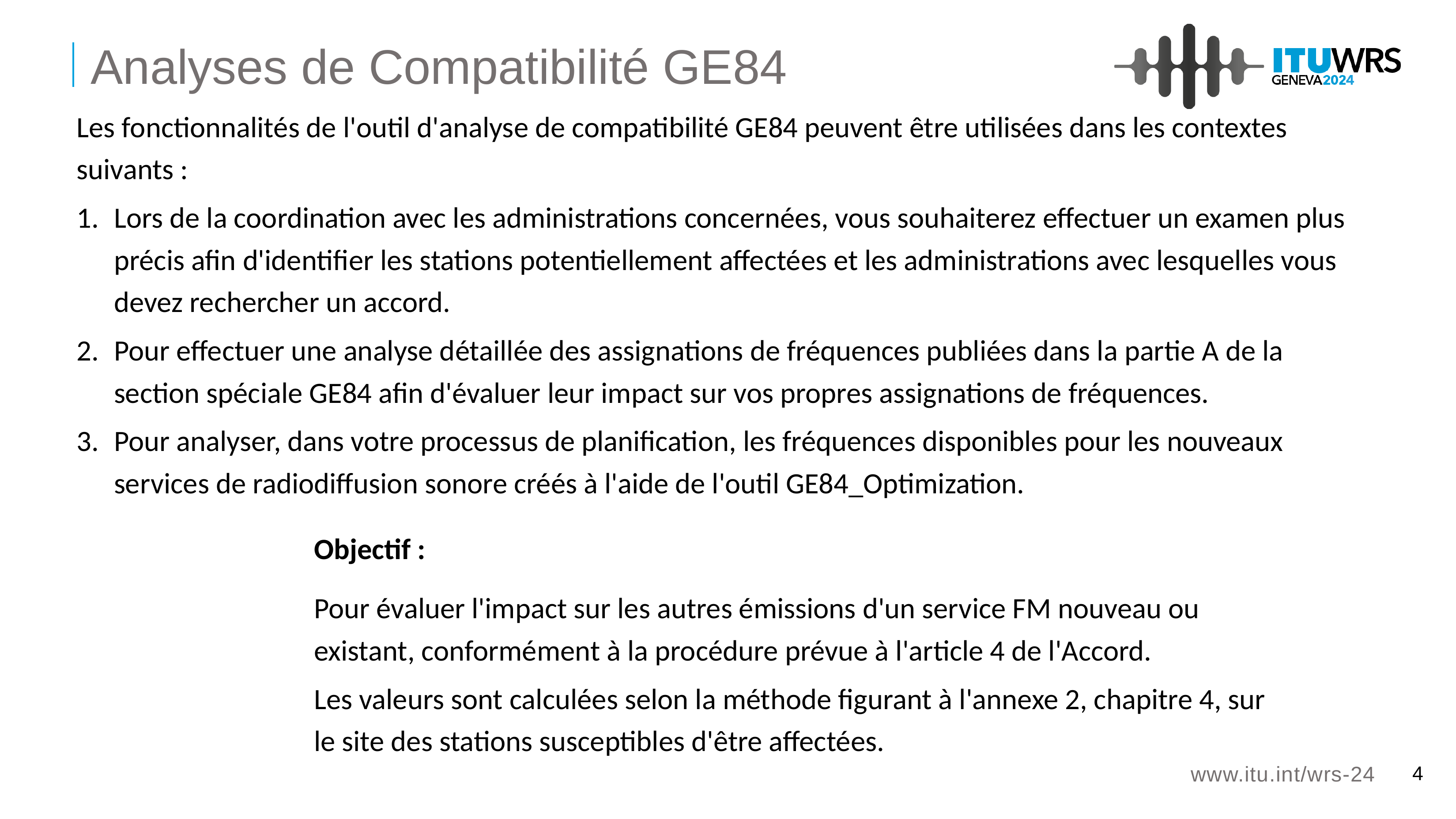

Analyses de Compatibilité GE84
Les fonctionnalités de l'outil d'analyse de compatibilité GE84 peuvent être utilisées dans les contextes suivants :
Lors de la coordination avec les administrations concernées, vous souhaiterez effectuer un examen plus précis afin d'identifier les stations potentiellement affectées et les administrations avec lesquelles vous devez rechercher un accord.
Pour effectuer une analyse détaillée des assignations de fréquences publiées dans la partie A de la section spéciale GE84 afin d'évaluer leur impact sur vos propres assignations de fréquences.
Pour analyser, dans votre processus de planification, les fréquences disponibles pour les nouveaux services de radiodiffusion sonore créés à l'aide de l'outil GE84_Optimization.
Objectif :
Pour évaluer l'impact sur les autres émissions d'un service FM nouveau ou existant, conformément à la procédure prévue à l'article 4 de l'Accord.
Les valeurs sont calculées selon la méthode figurant à l'annexe 2, chapitre 4, sur le site des stations susceptibles d'être affectées.